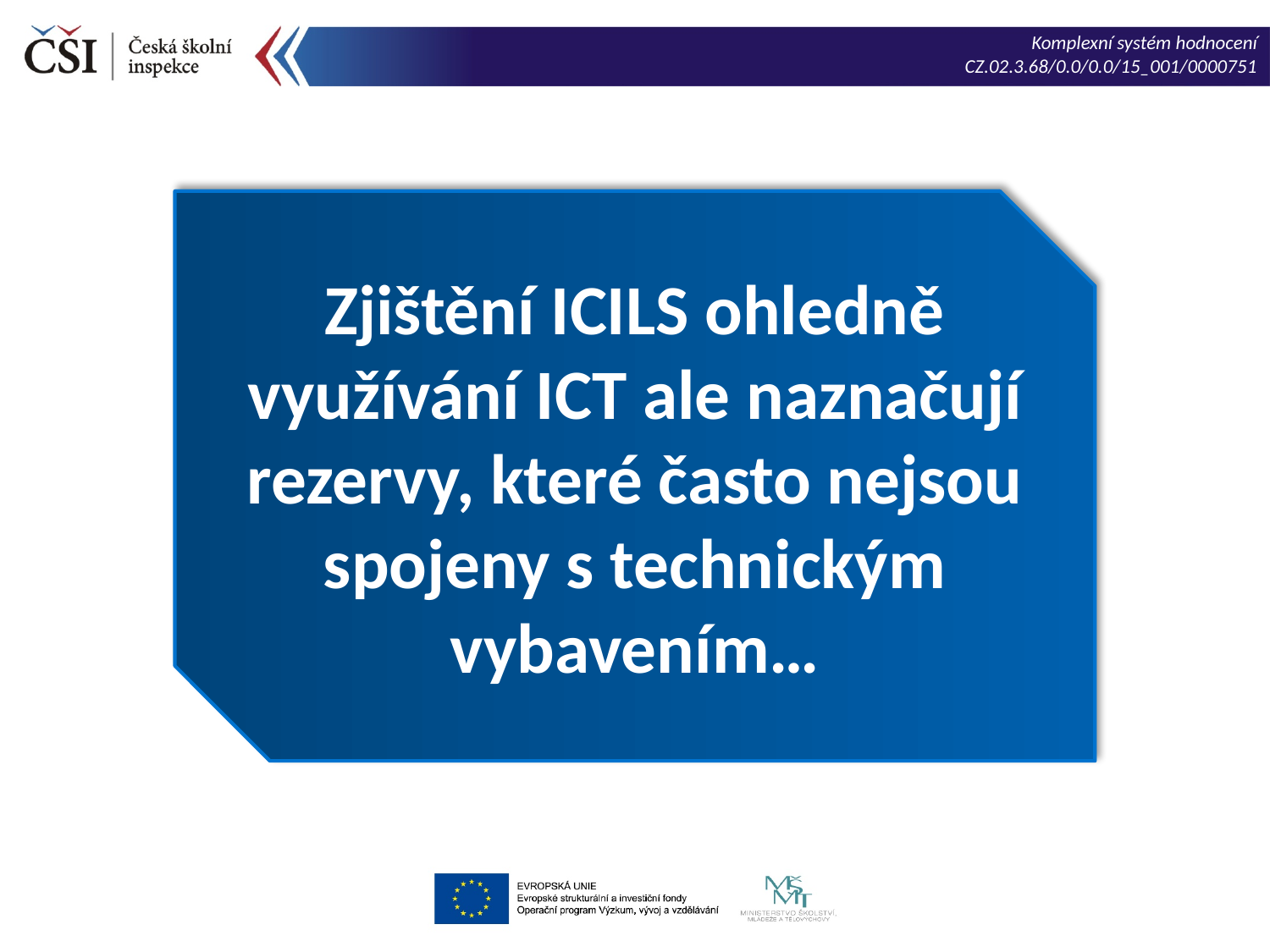

Zjištění ICILS ohledně využívání ICT ale naznačují rezervy, které často nejsou spojeny s technickým vybavením…